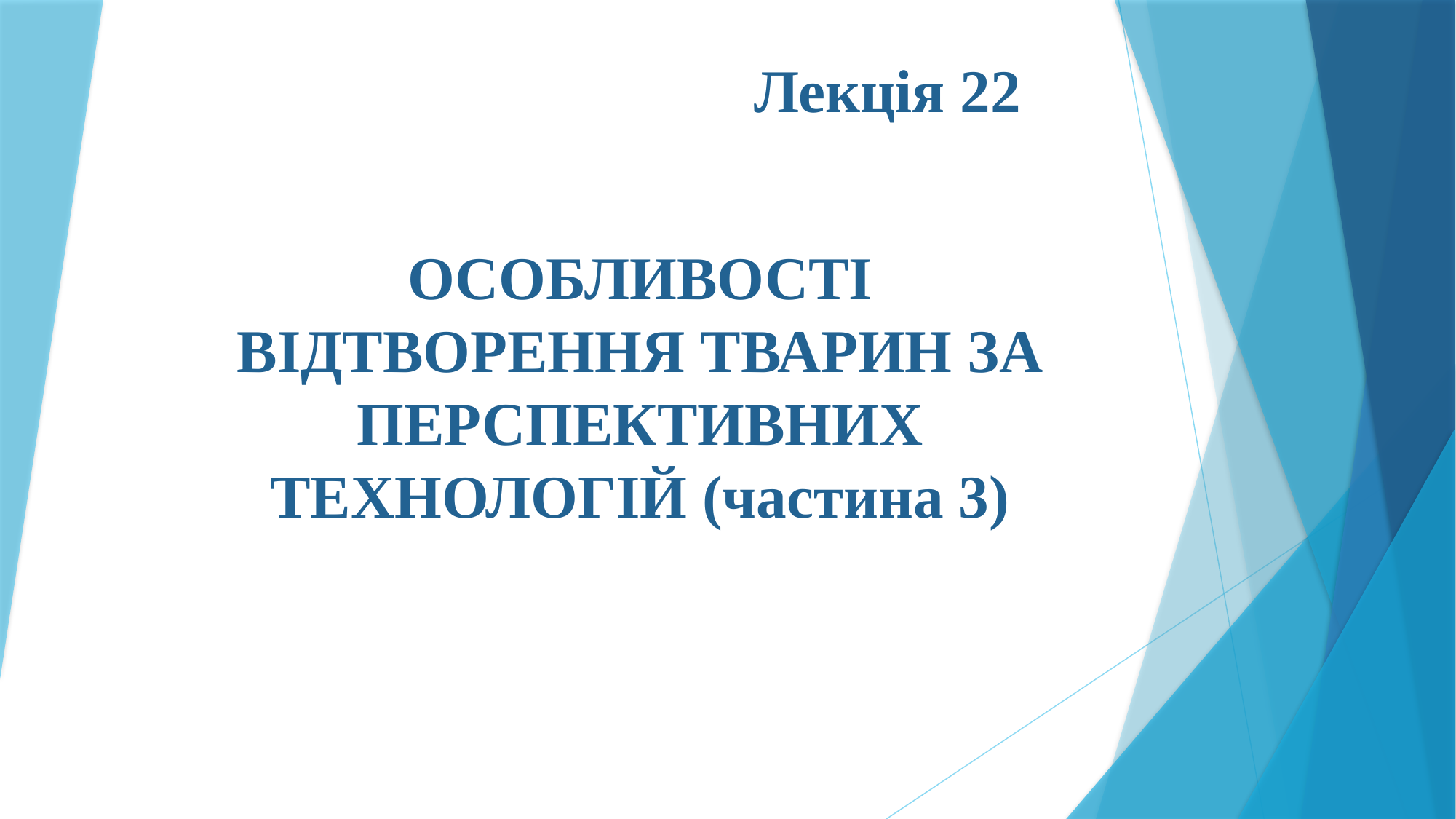

Лекція 22
# ОСОБЛИВОСТІ ВІДТВОРЕННЯ ТВАРИН ЗА ПЕРСПЕКТИВНИХ ТЕХНОЛОГІЙ (частина 3)